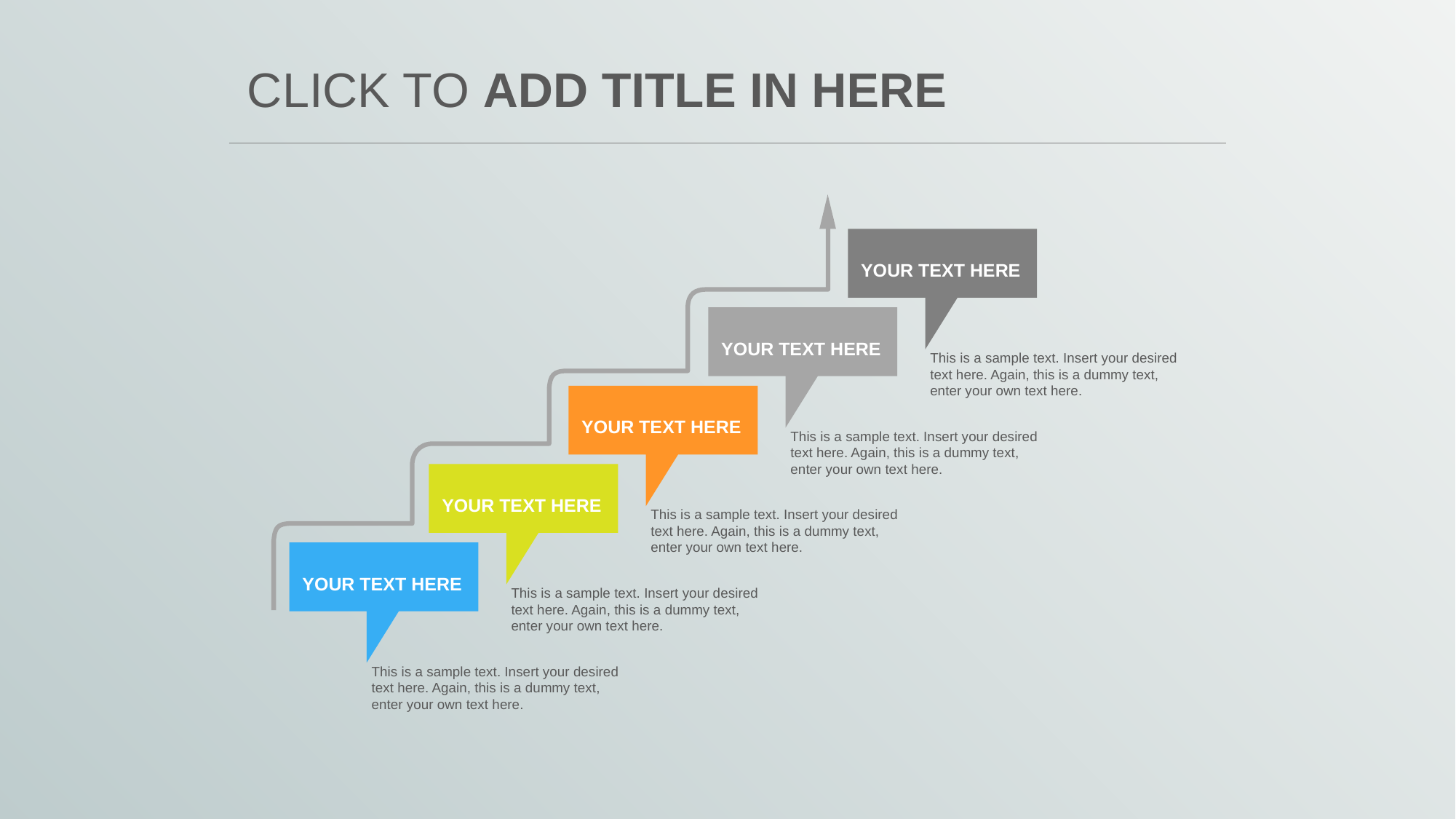

# CLICK TO ADD TITLE IN HERE

YOUR TEXT HERE
This is a sample text. Insert your desired text here. Again, this is a dummy text, enter your own text here.

YOUR TEXT HERE
This is a sample text. Insert your desired text here. Again, this is a dummy text, enter your own text here.

YOUR TEXT HERE
This is a sample text. Insert your desired text here. Again, this is a dummy text, enter your own text here.

YOUR TEXT HERE
This is a sample text. Insert your desired text here. Again, this is a dummy text, enter your own text here.

YOUR TEXT HERE
This is a sample text. Insert your desired text here. Again, this is a dummy text, enter your own text here.